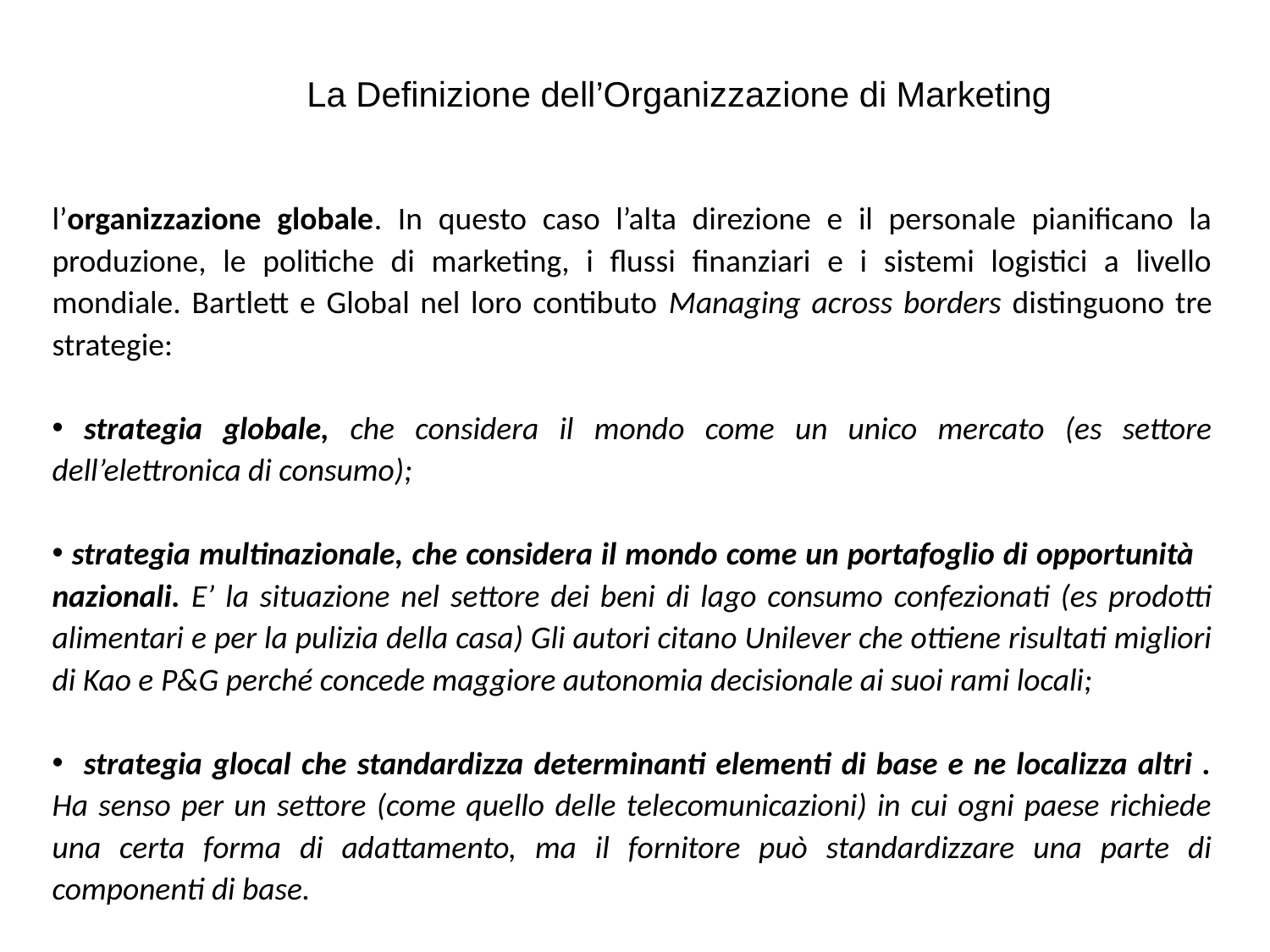

La Definizione dell’Organizzazione di Marketing
l’organizzazione globale. In questo caso l’alta direzione e il personale pianificano la produzione, le politiche di marketing, i flussi finanziari e i sistemi logistici a livello mondiale. Bartlett e Global nel loro contibuto Managing across borders distinguono tre strategie:

 strategia globale, che considera il mondo come un unico mercato (es settore dell’elettronica di consumo);

 strategia multinazionale, che considera il mondo come un portafoglio di opportunità   nazionali. E’ la situazione nel settore dei beni di lago consumo confezionati (es prodotti alimentari e per la pulizia della casa) Gli autori citano Unilever che ottiene risultati migliori di Kao e P&G perché concede maggiore autonomia decisionale ai suoi rami locali;

  strategia glocal che standardizza determinanti elementi di base e ne localizza altri . Ha senso per un settore (come quello delle telecomunicazioni) in cui ogni paese richiede una certa forma di adattamento, ma il fornitore può standardizzare una parte di componenti di base.